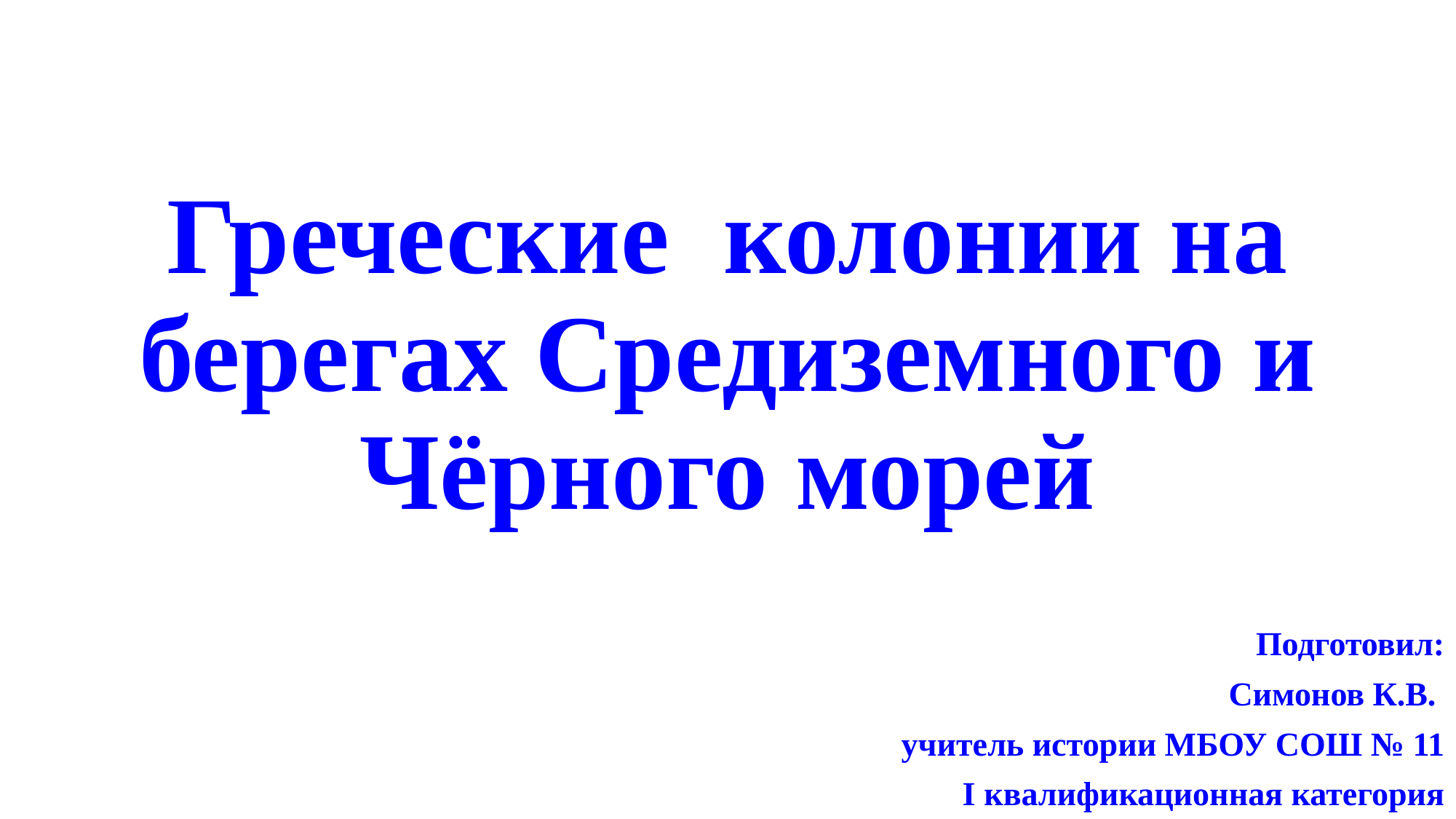

# Греческие  колонии на берегах Средиземного и Чёрного морей
Подготовил:
Симонов К.В.
учитель истории МБОУ СОШ № 11
I квалификационная категория